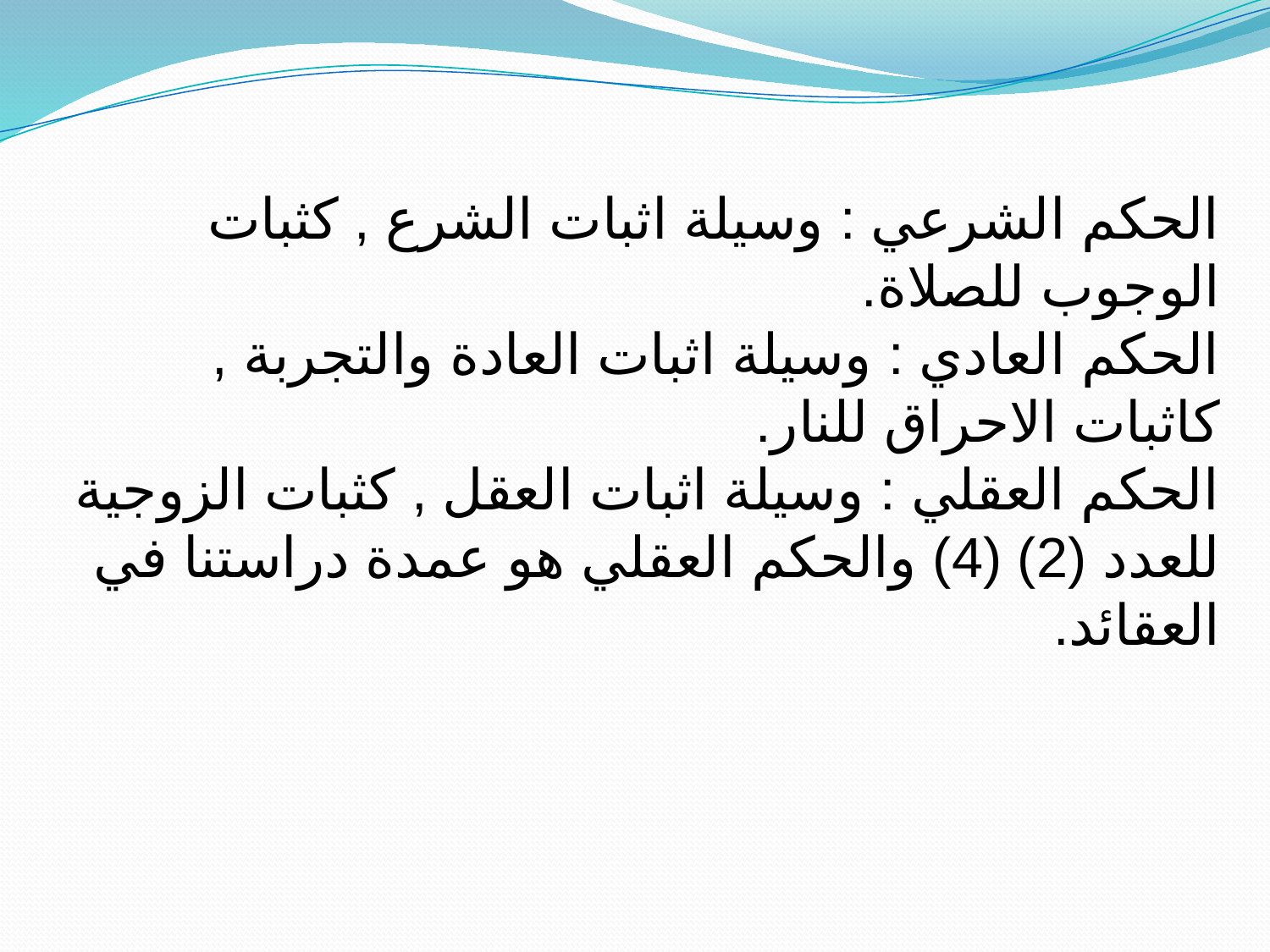

# الحكم الشرعي : وسيلة اثبات الشرع , كثبات الوجوب للصلاة. الحكم العادي : وسيلة اثبات العادة والتجربة , كاثبات الاحراق للنار. الحكم العقلي : وسيلة اثبات العقل , كثبات الزوجية للعدد (2) (4) والحكم العقلي هو عمدة دراستنا في العقائد.